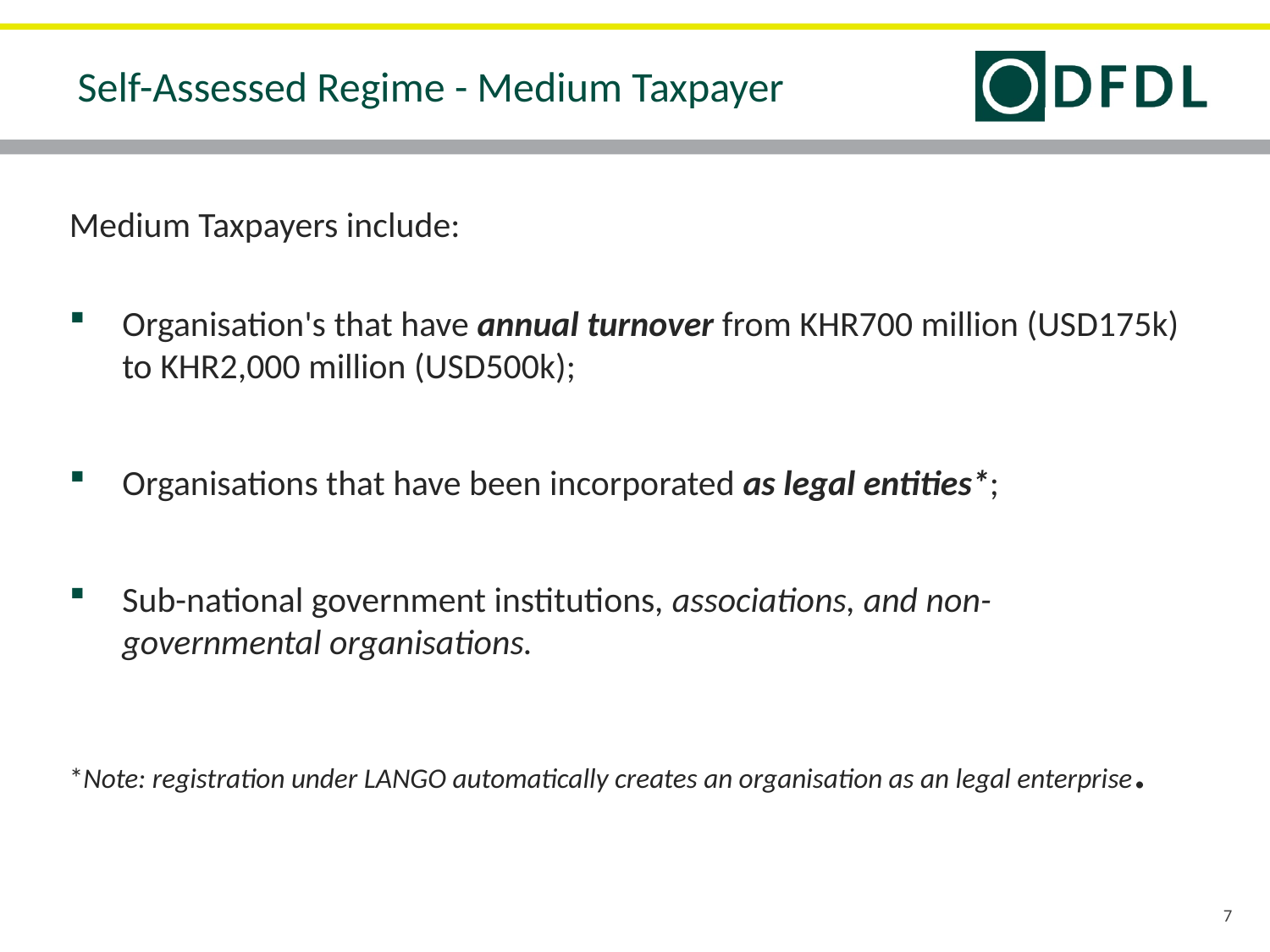

# Self-Assessed Regime - Medium Taxpayer
Medium Taxpayers include:

Organisation's that have annual turnover from KHR700 million (USD175k) to KHR2,000 million (USD500k);

Organisations that have been incorporated as legal entities*;

Sub-national government institutions, associations, and non-governmental organisations.

*Note: registration under LANGO automatically creates an organisation as an legal enterprise.
7